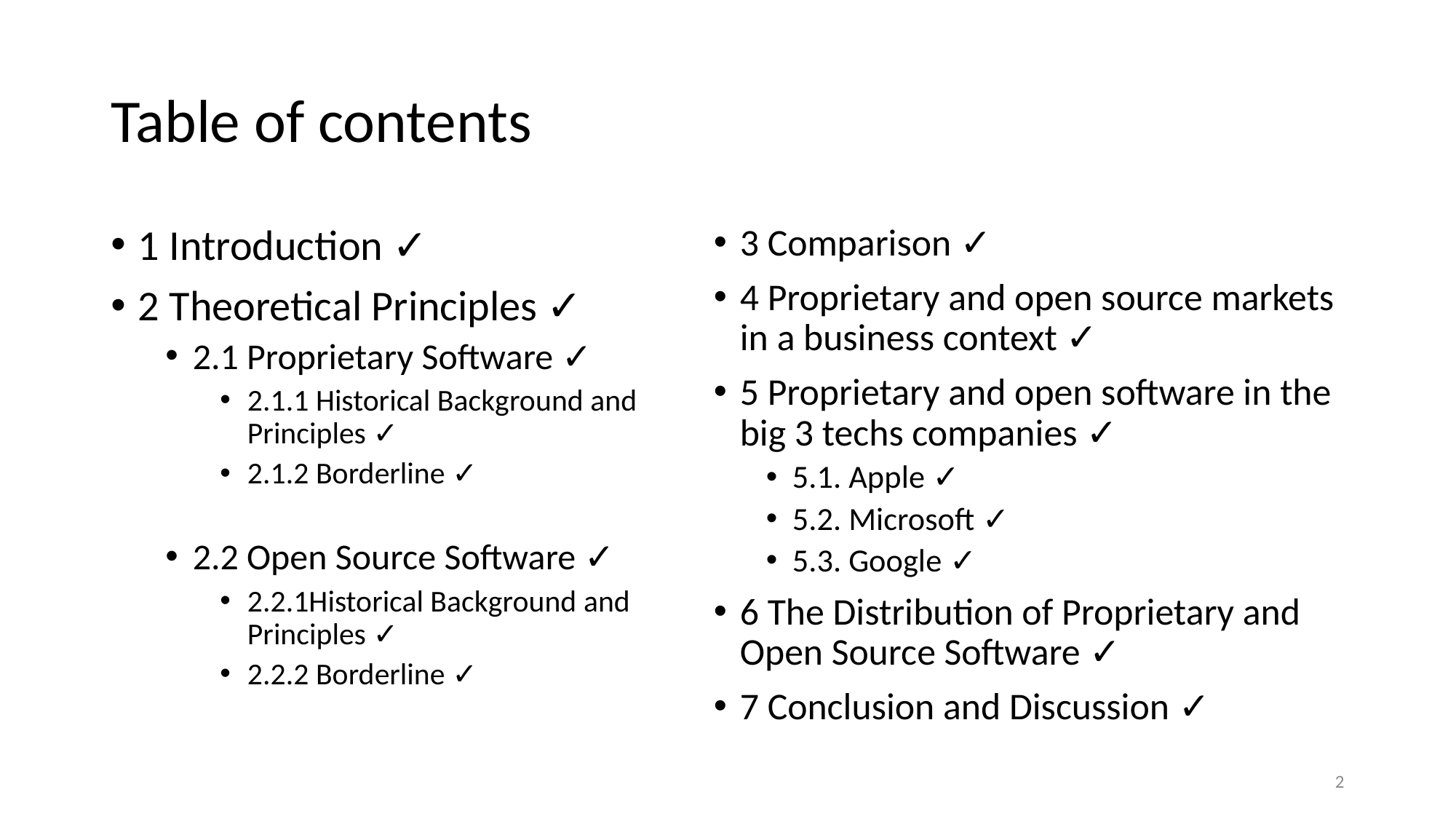

# Table of contents
1 Introduction ✓
2 Theoretical Principles ✓
2.1 Proprietary Software ✓
2.1.1 Historical Background and Principles ✓
2.1.2 Borderline ✓

2.2 Open Source Software ✓
2.2.1Historical Background and Principles ✓
2.2.2 Borderline ✓
3 Comparison ✓
4 Proprietary and open source markets in a business context ✓
5 Proprietary and open software in the big 3 techs companies ✓
5.1. Apple ✓
5.2. Microsoft ✓
5.3. Google ✓
6 The Distribution of Proprietary and Open Source Software ✓
7 Conclusion and Discussion ✓
2